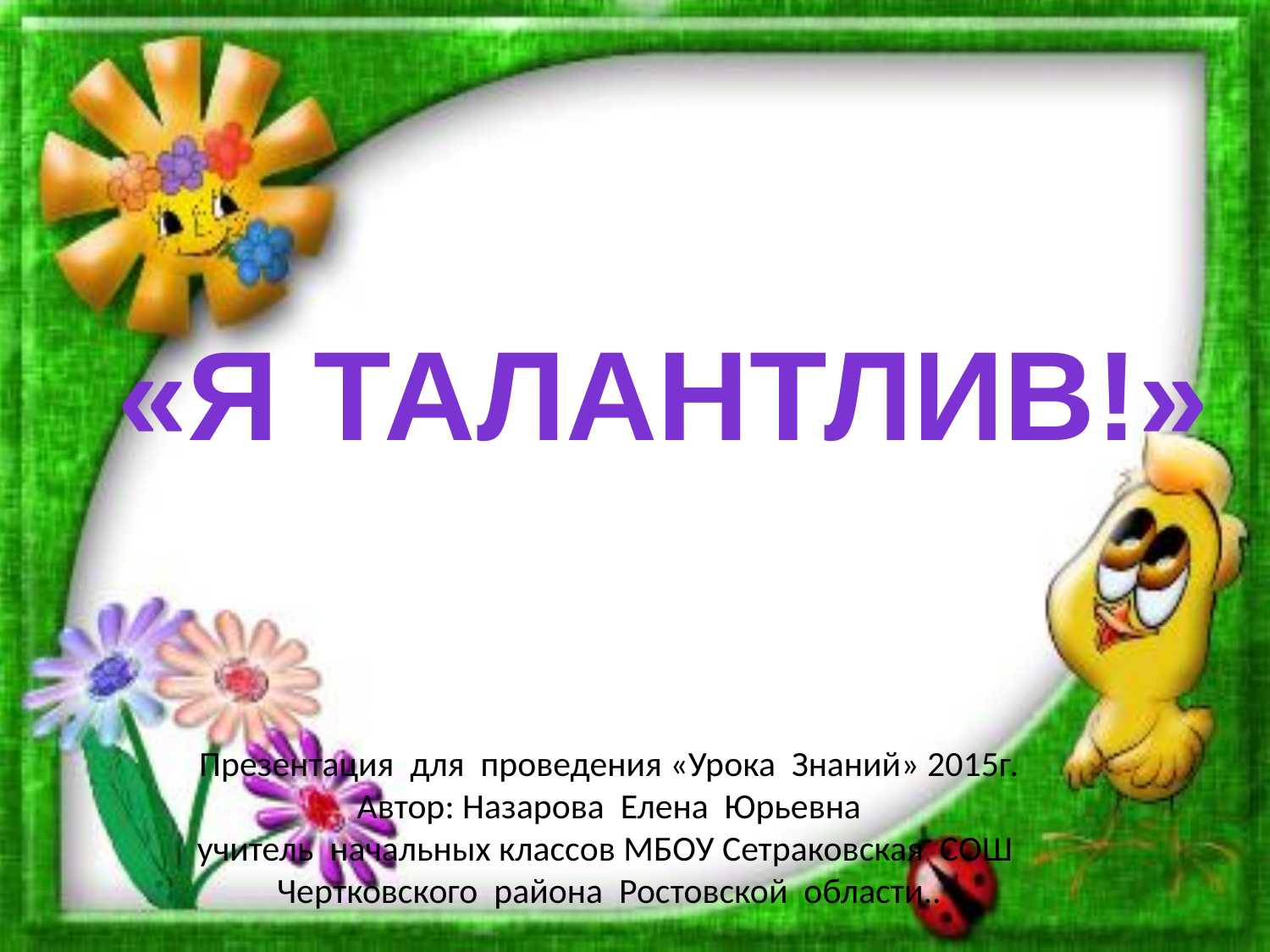

«Я талантлив!»

# Презентация  для  проведения «Урока  Знаний» 2015г. Автор: Назарова  Елена  Юрьевна учитель  начальных классов МБОУ Сетраковская  СОШ Чертковского  района  Ростовской  области..